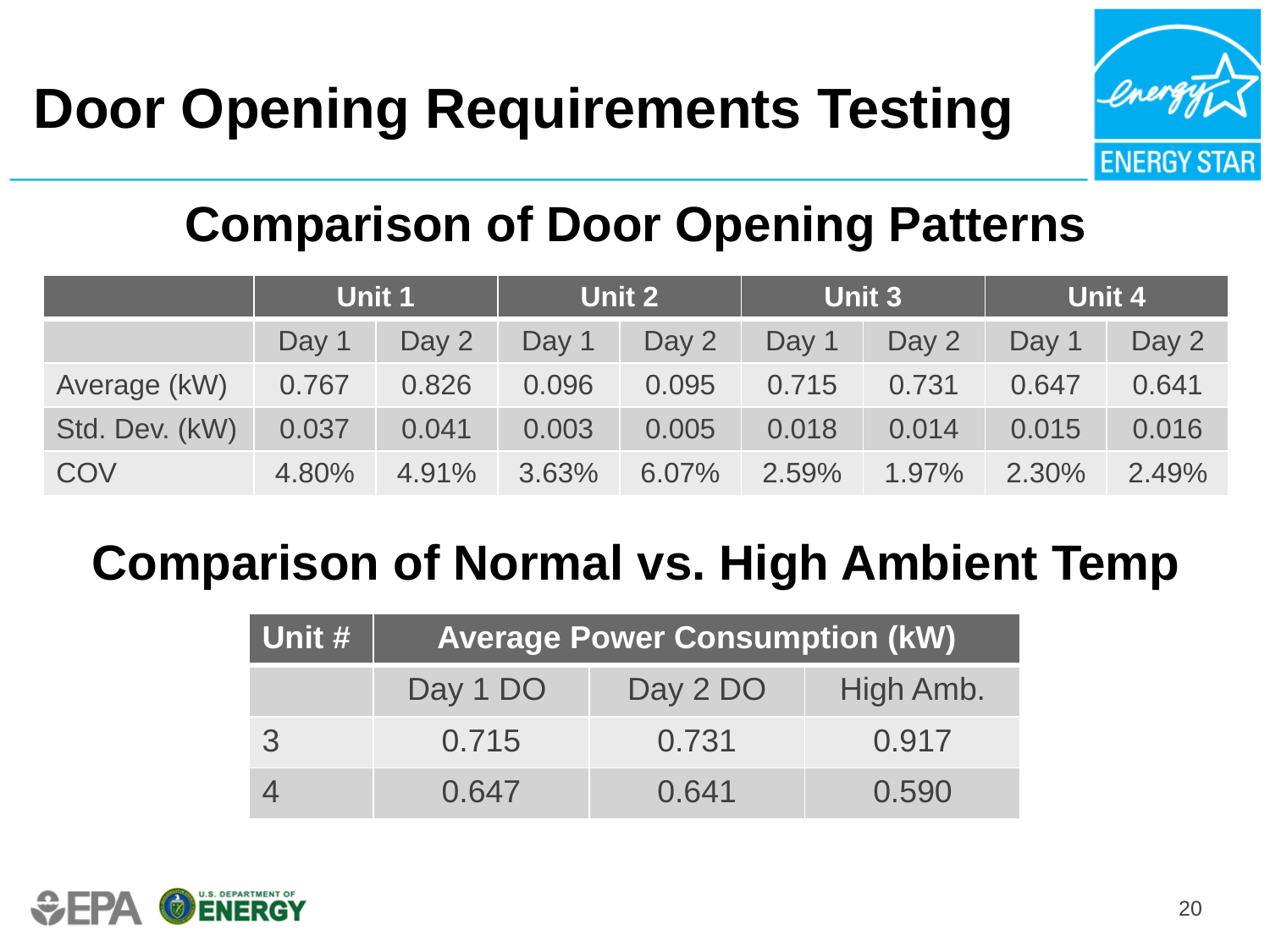

# Door Opening Requirements Testing
Comparison of Door Opening Patterns
|  | Unit 1 |  | Unit 2 |  | Unit 3 |  | Unit 4 |  |
| --- | --- | --- | --- | --- | --- | --- | --- | --- |
|  | Day 1 | Day 2 | Day 1 | Day 2 | Day 1 | Day 2 | Day 1 | Day 2 |
| Average (kW) | 0.767 | 0.826 | 0.096 | 0.095 | 0.715 | 0.731 | 0.647 | 0.641 |
| Std. Dev. (kW) | 0.037 | 0.041 | 0.003 | 0.005 | 0.018 | 0.014 | 0.015 | 0.016 |
| COV | 4.80% | 4.91% | 3.63% | 6.07% | 2.59% | 1.97% | 2.30% | 2.49% |
Comparison of Normal vs. High Ambient Temp
| Unit # | Average Power Consumption (kW) |  |  |
| --- | --- | --- | --- |
|  | Day 1 DO | Day 2 DO | High Amb. |
| 3 | 0.715 | 0.731 | 0.917 |
| 4 | 0.647 | 0.641 | 0.590 |